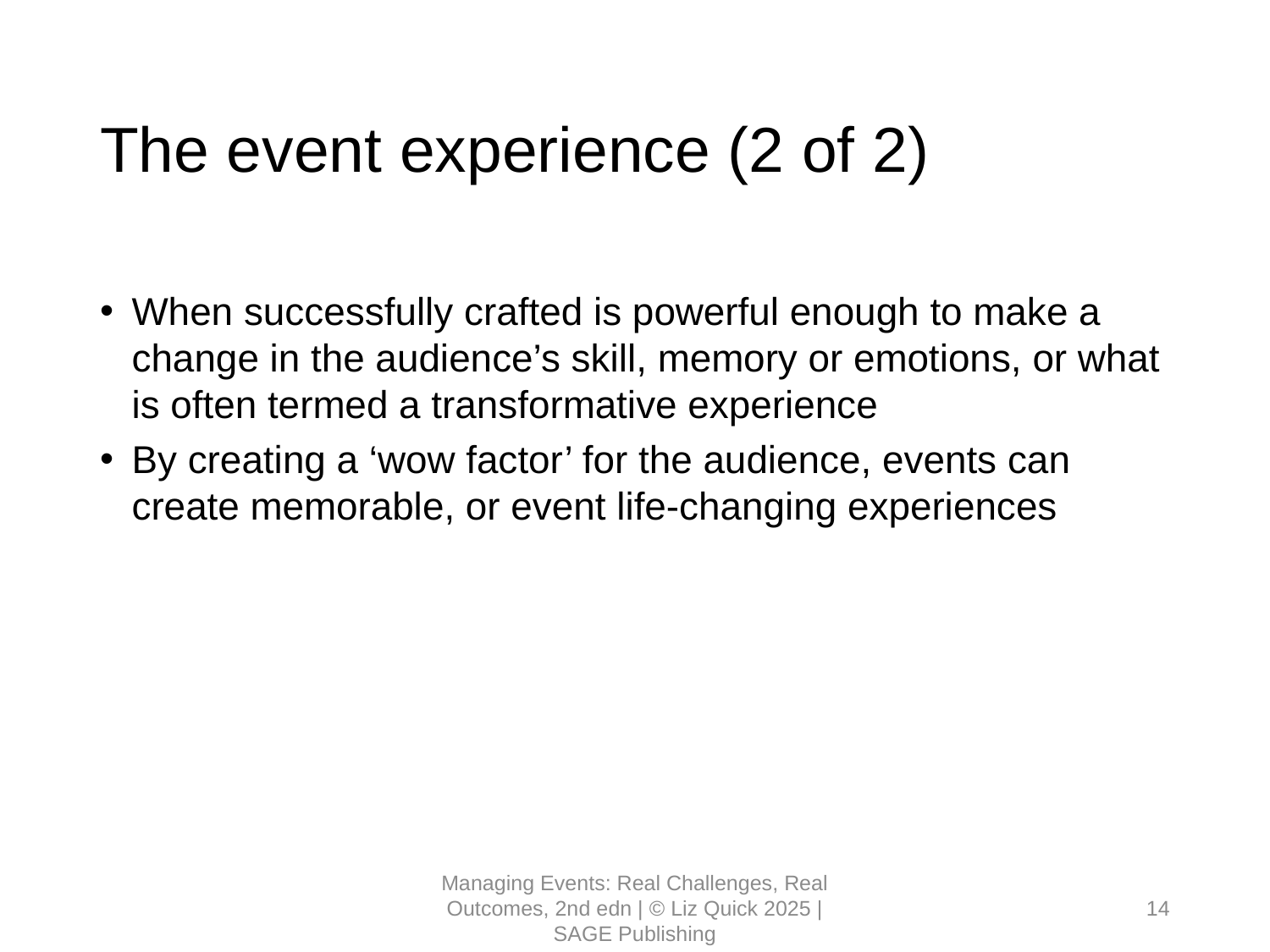

# The event experience (2 of 2)
When successfully crafted is powerful enough to make a change in the audience’s skill, memory or emotions, or what is often termed a transformative experience
By creating a ‘wow factor’ for the audience, events can create memorable, or event life-changing experiences
Managing Events: Real Challenges, Real Outcomes, 2nd edn | © Liz Quick 2025 | SAGE Publishing
14